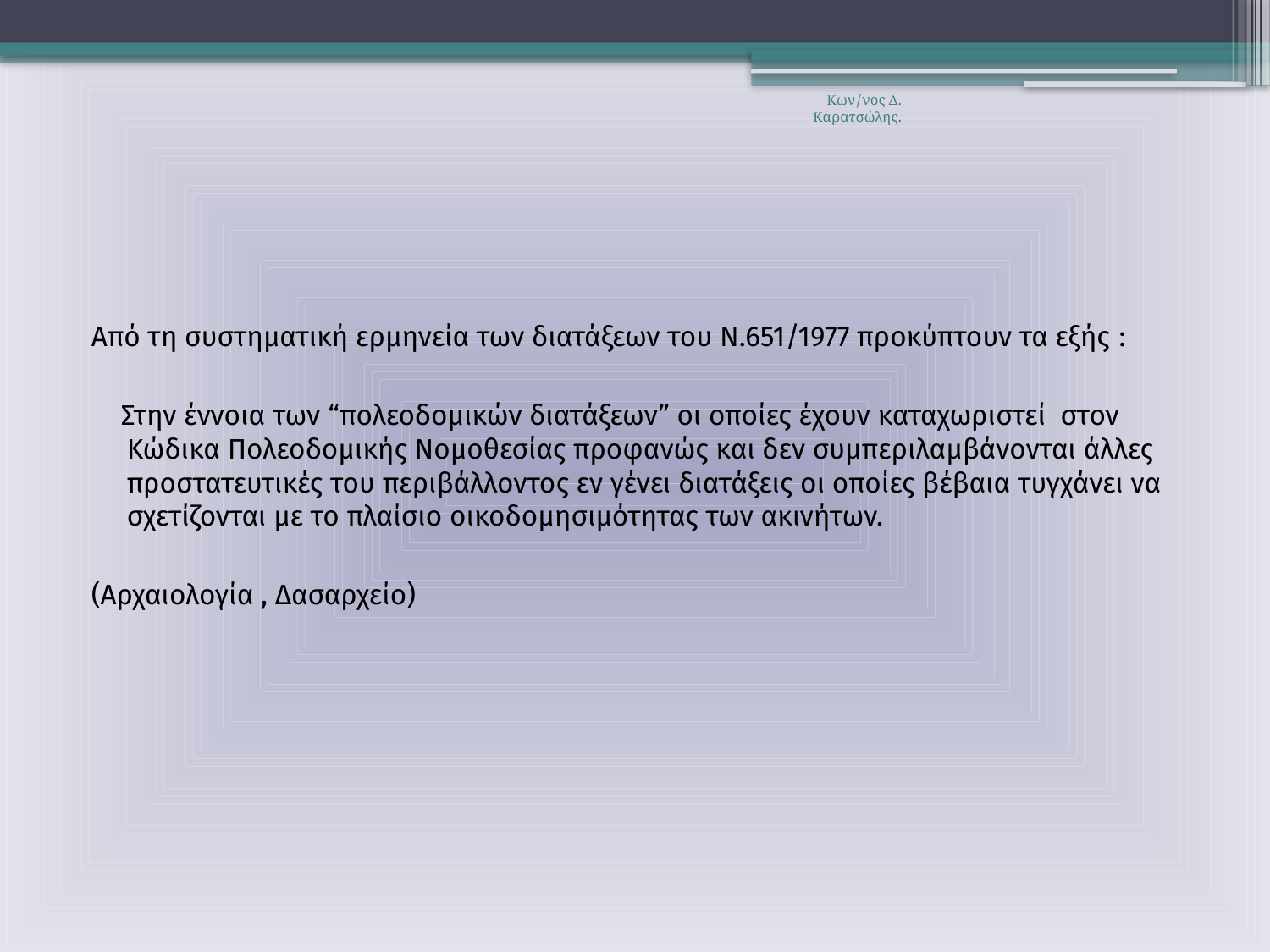

Κων/νος Δ. Καρατσώλης.
Από τη συστηματική ερμηνεία των διατάξεων του Ν.651/1977 προκύπτουν τα εξής :

    Στην έννοια των “πολεοδομικών διατάξεων” οι οποίες έχουν καταχωριστεί  στον Κώδικα Πολεοδομικής Νομοθεσίας προφανώς και δεν συμπεριλαμβάνονται άλλες προστατευτικές του περιβάλλοντος εν γένει διατάξεις οι οποίες βέβαια τυγχάνει να  σχετίζονται με το πλαίσιο οικοδομησιμότητας των ακινήτων.

(Αρχαιολογία , Δασαρχείο)